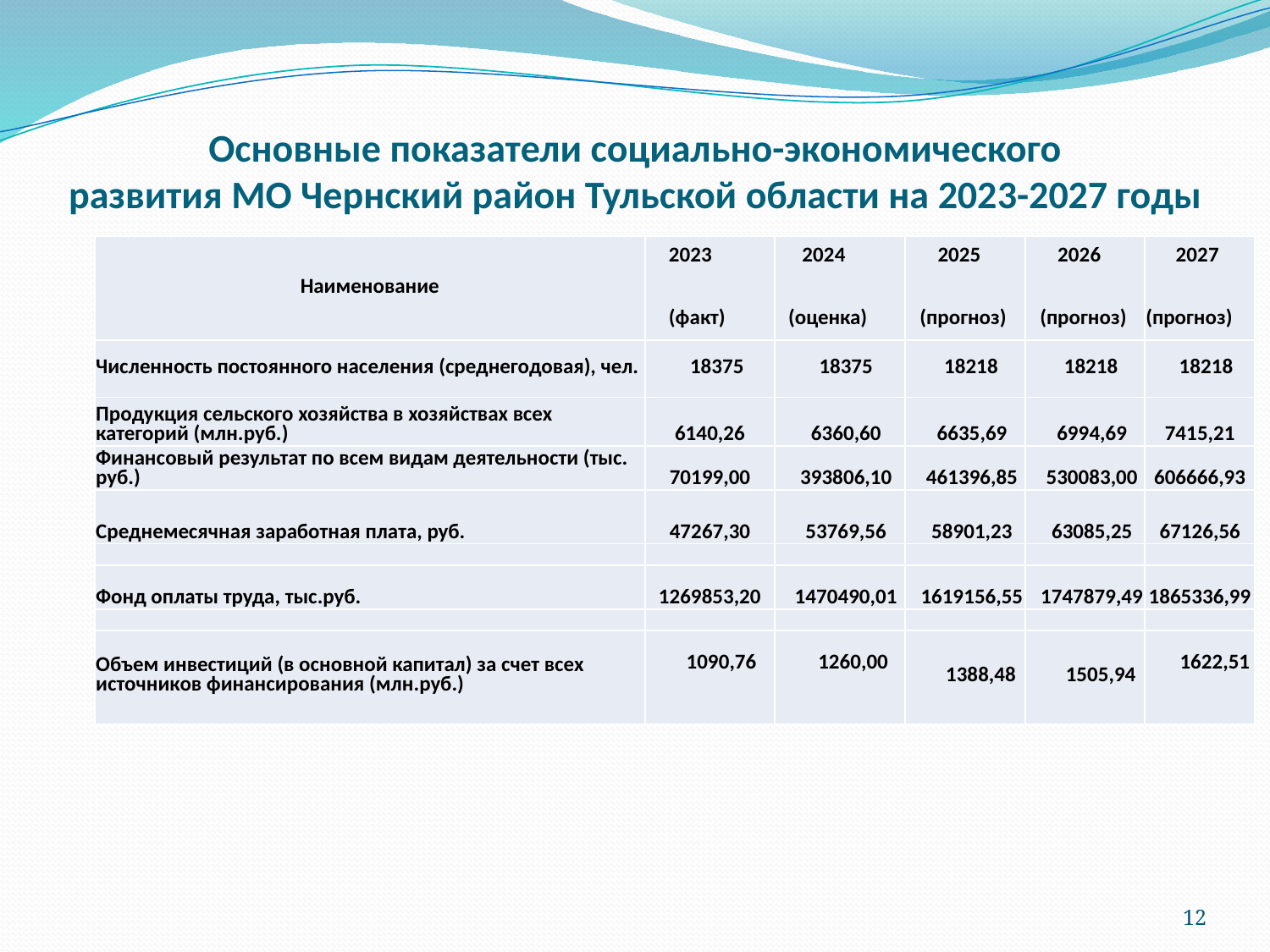

# Основные показатели социально-экономического развития МО Чернский район Тульской области на 2023-2027 годы
| Наименование | 2023 (факт) | 2024 (оценка) | 2025 (прогноз) | 2026 (прогноз) | 2027 (прогноз) |
| --- | --- | --- | --- | --- | --- |
| Численность постоянного населения (среднегодовая), чел. | 18375 | 18375 | 18218 | 18218 | 18218 |
| Продукция сельского хозяйства в хозяйствах всех категорий (млн.руб.) | 6140,26 | 6360,60 | 6635,69 | 6994,69 | 7415,21 |
| Финансовый результат по всем видам деятельности (тыс. руб.) | 70199,00 | 393806,10 | 461396,85 | 530083,00 | 606666,93 |
| Среднемесячная заработная плата, руб. | 47267,30 | 53769,56 | 58901,23 | 63085,25 | 67126,56 |
|  |  |  |  |  |  |
| Фонд оплаты труда, тыс.руб. | 1269853,20 | 1470490,01 | 1619156,55 | 1747879,49 | 1865336,99 |
|  |  |  |  |  |  |
| Объем инвестиций (в основной капитал) за счет всех источников финансирования (млн.руб.) | 1090,76 | 1260,00 | 1388,48 | 1505,94 | 1622,51 |
12